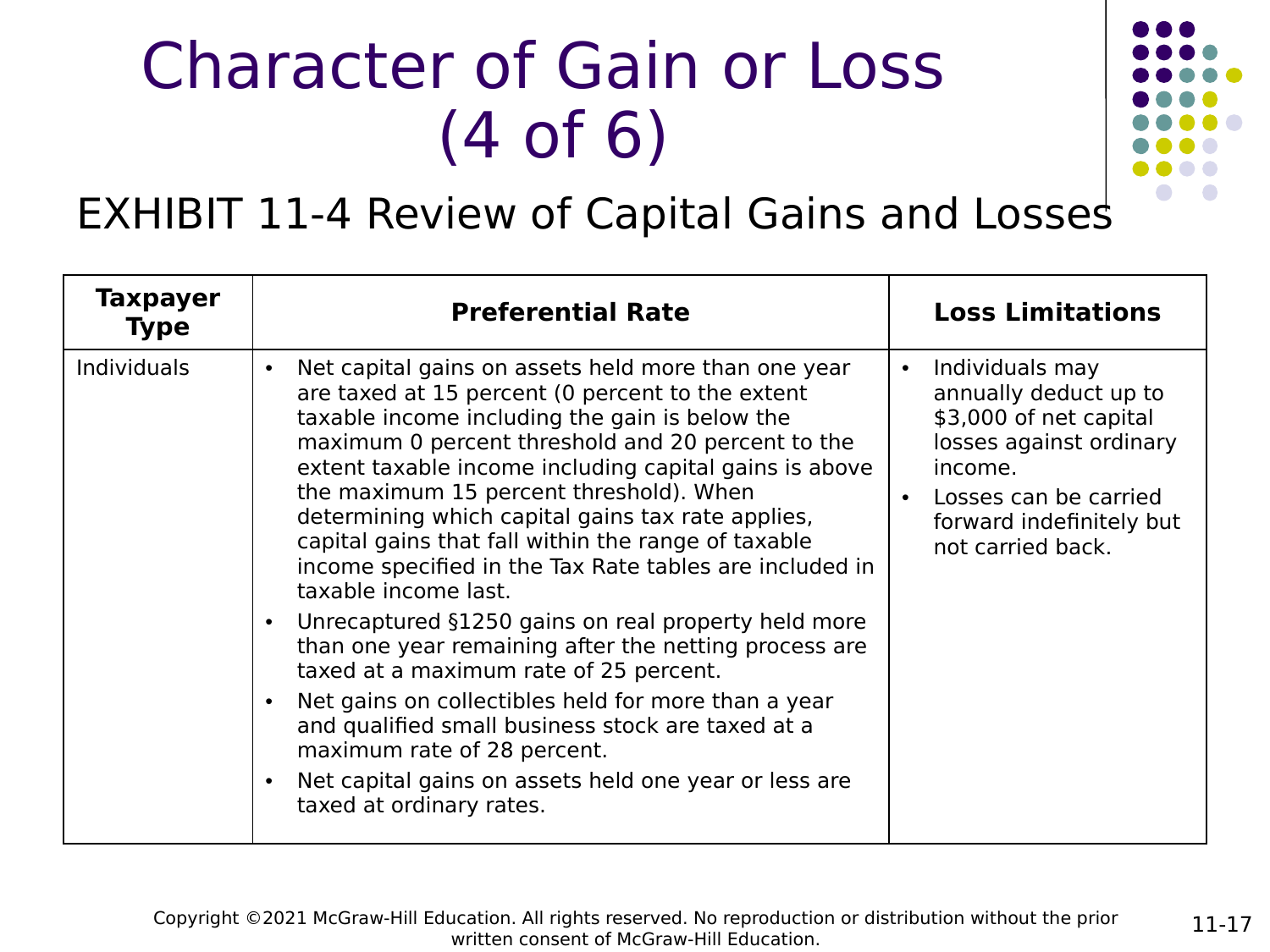

# Character of Gain or Loss (4 of 6)
EXHIBIT 11-4 Review of Capital Gains and Losses
| Taxpayer Type | Preferential Rate | Loss Limitations |
| --- | --- | --- |
| Individuals | Net capital gains on assets held more than one year are taxed at 15 percent (0 percent to the extent taxable income including the gain is below the maximum 0 percent threshold and 20 percent to the extent taxable income including capital gains is above the maximum 15 percent threshold). When determining which capital gains tax rate applies, capital gains that fall within the range of taxable income specified in the Tax Rate tables are included in taxable income last. Unrecaptured §1250 gains on real property held more than one year remaining after the netting process are taxed at a maximum rate of 25 percent. Net gains on collectibles held for more than a year and qualified small business stock are taxed at a maximum rate of 28 percent. Net capital gains on assets held one year or less are taxed at ordinary rates. | Individuals may annually deduct up to $3,000 of net capital losses against ordinary income. Losses can be carried forward indefinitely but not carried back. |
11-17